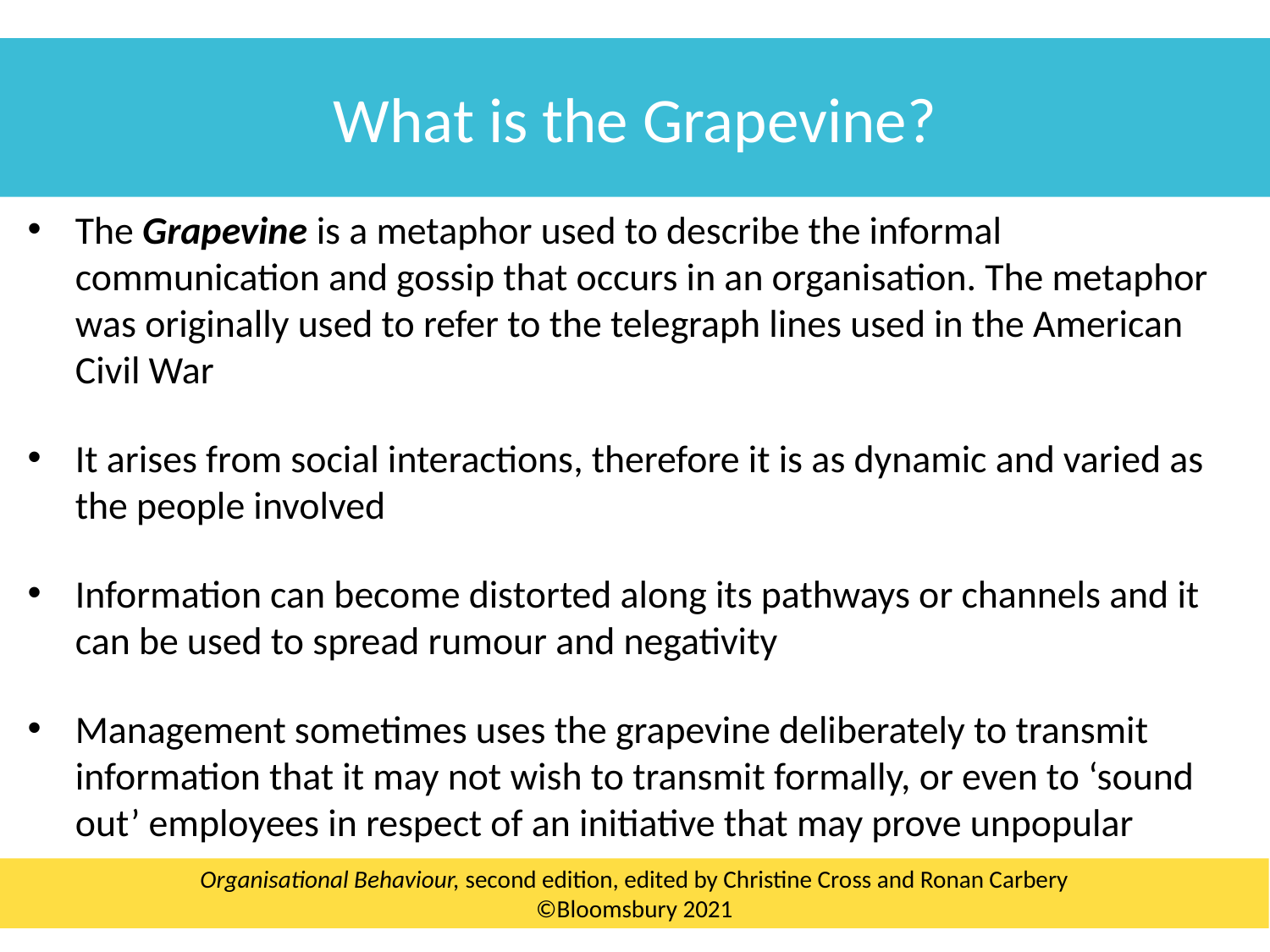

What is the Grapevine?
The Grapevine is a metaphor used to describe the informal communication and gossip that occurs in an organisation. The metaphor was originally used to refer to the telegraph lines used in the American Civil War

It arises from social interactions, therefore it is as dynamic and varied as the people involved

Information can become distorted along its pathways or channels and it can be used to spread rumour and negativity

Management sometimes uses the grapevine deliberately to transmit information that it may not wish to transmit formally, or even to ‘sound out’ employees in respect of an initiative that may prove unpopular